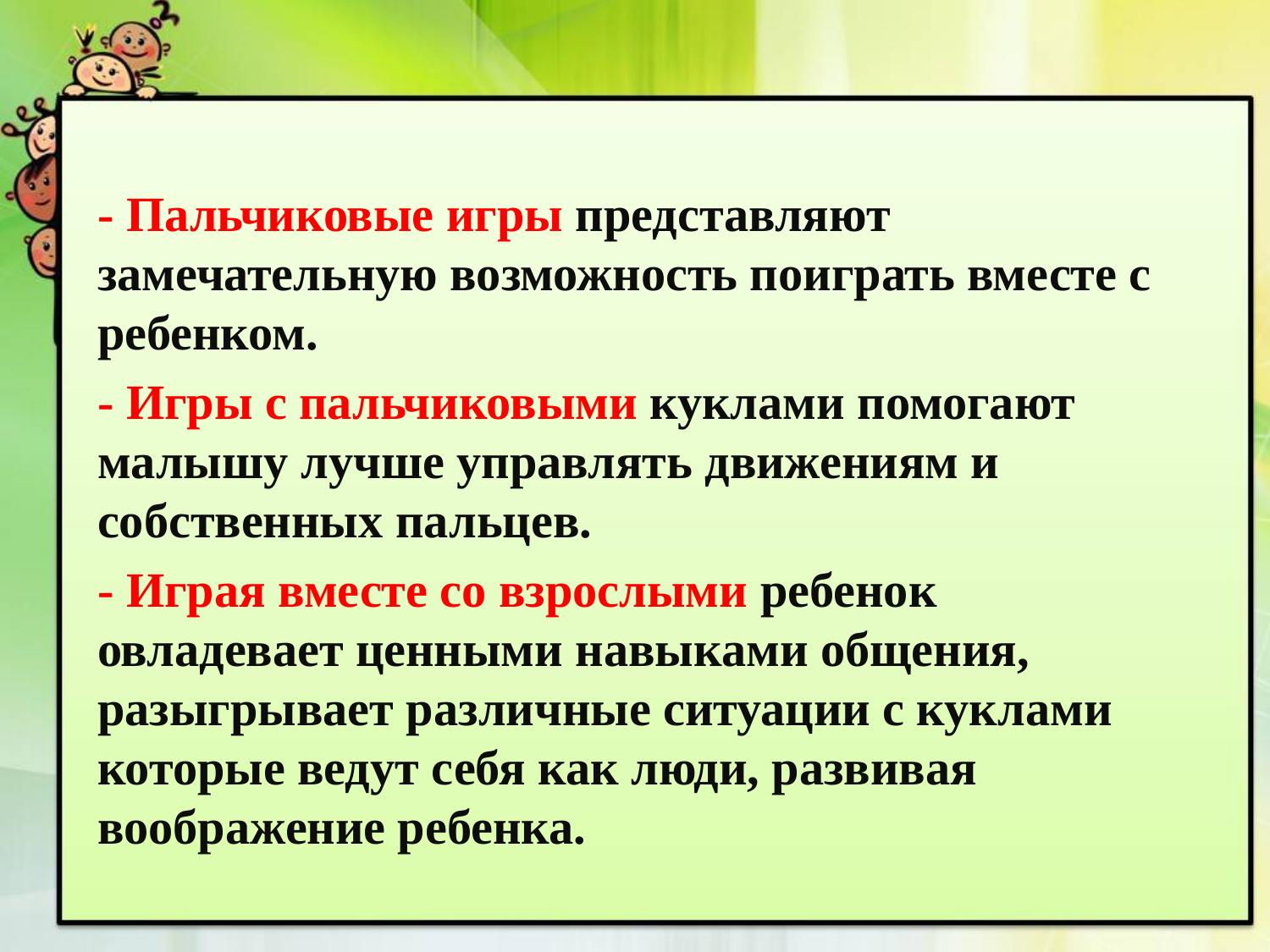

- Пальчиковые игры представляют замечательную возможность поиграть вместе с ребенком.
- Игры с пальчиковыми куклами помогают малышу лучше управлять движениям и  собственных пальцев.
- Играя вместе со взрослыми ребенок овладевает ценными навыками общения, разыгрывает различные ситуации с куклами которые ведут себя как люди, развивая воображение ребенка.